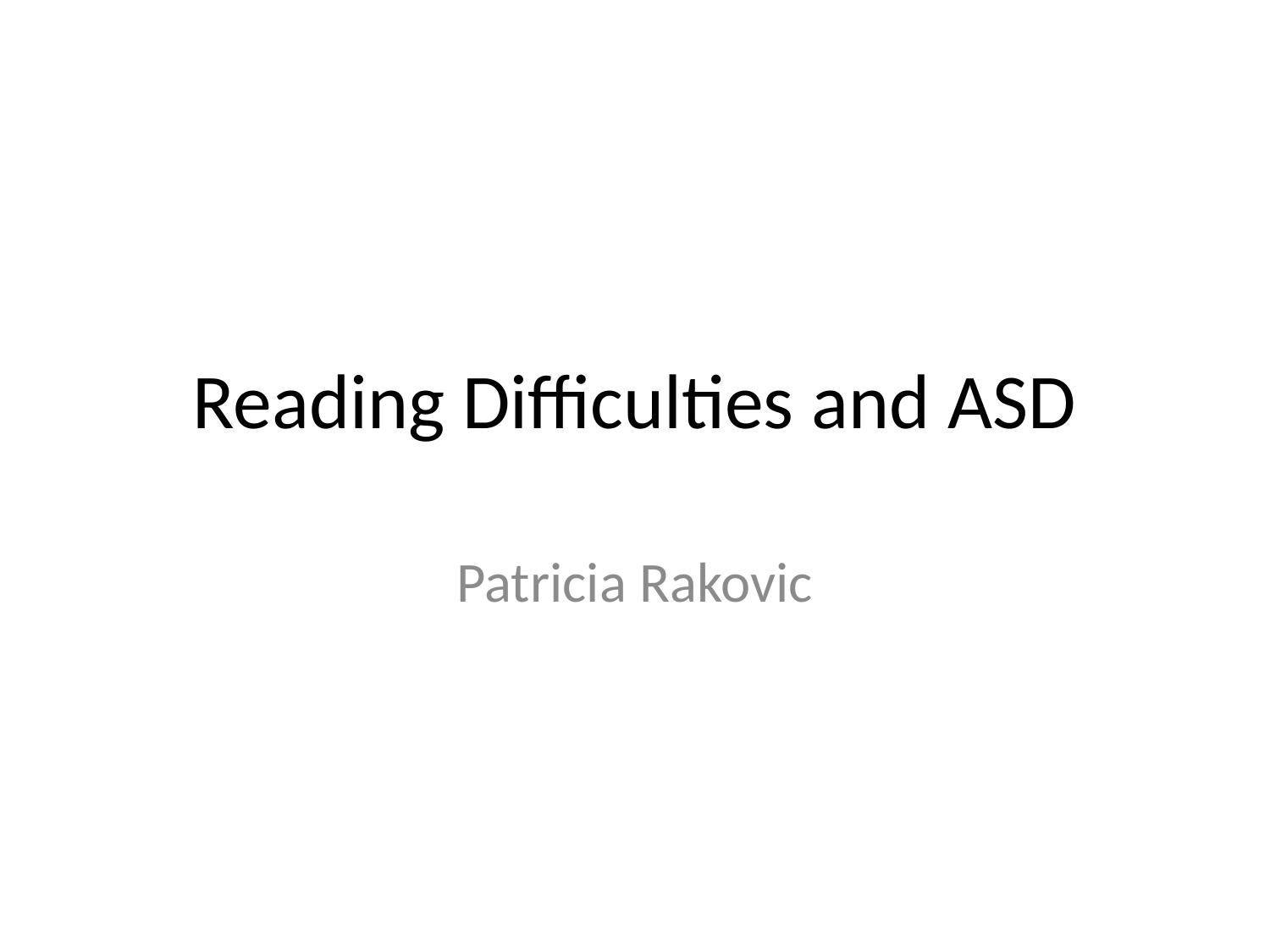

# Reading Difficulties and ASD
Patricia Rakovic